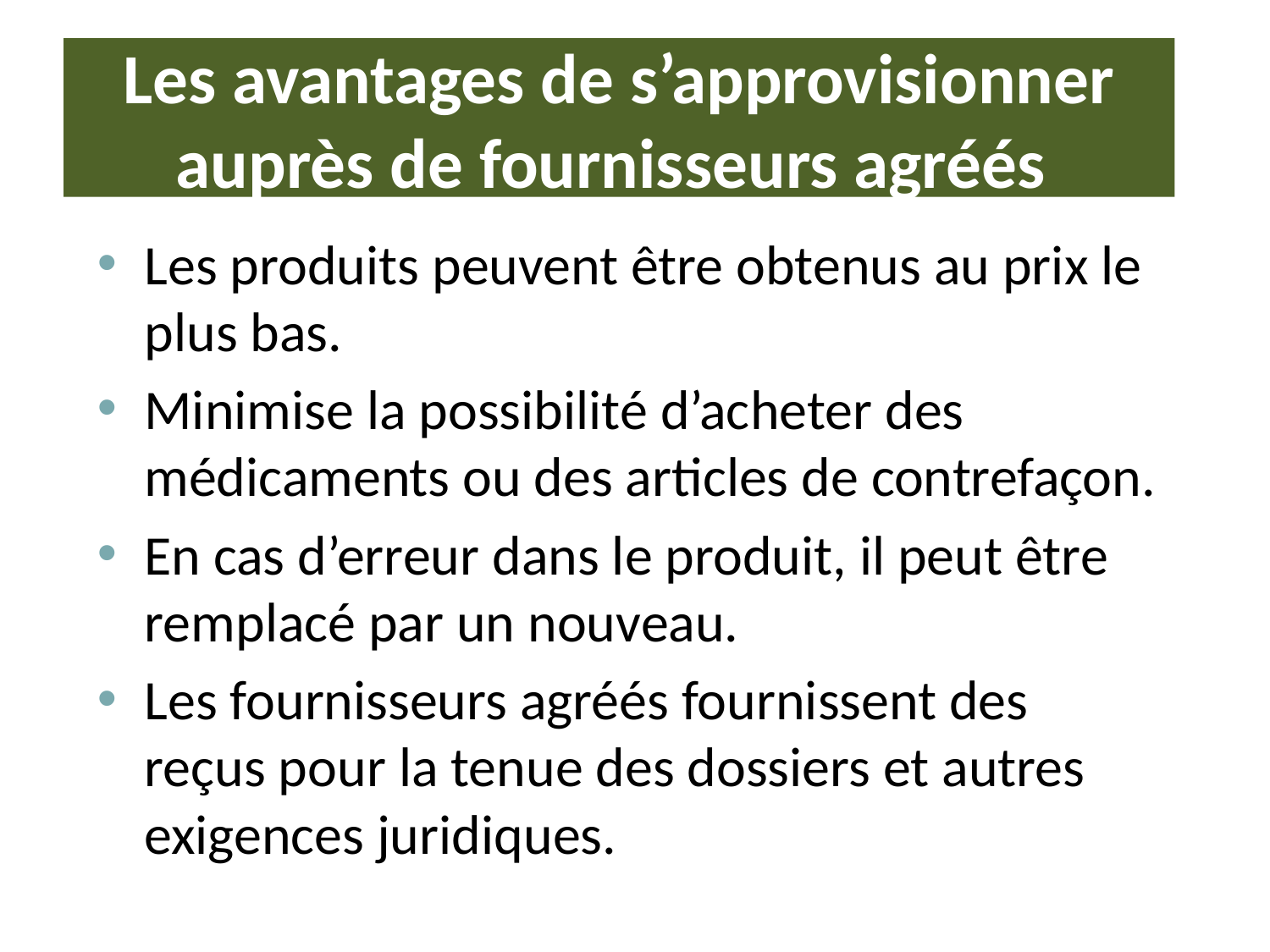

# Les avantages de s’approvisionner auprès de fournisseurs agréés
Les produits peuvent être obtenus au prix le plus bas.
Minimise la possibilité d’acheter des médicaments ou des articles de contrefaçon.
En cas d’erreur dans le produit, il peut être remplacé par un nouveau.
Les fournisseurs agréés fournissent des reçus pour la tenue des dossiers et autres exigences juridiques.